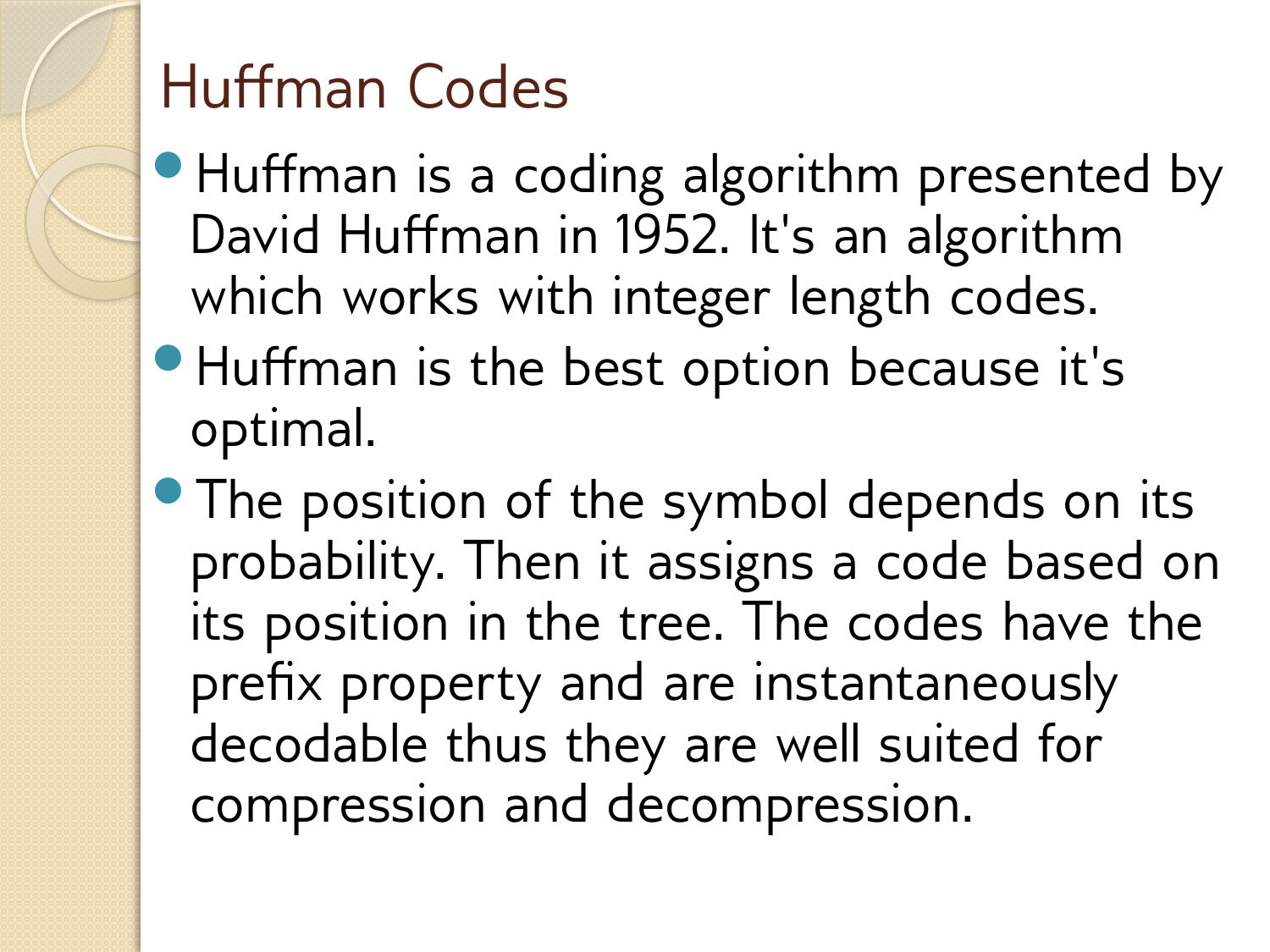

# Huffman Codes
Huffman is a coding algorithm presented by David Huffman in 1952. It's an algorithm which works with integer length codes.
Huffman is the best option because it's optimal.
The position of the symbol depends on its probability. Then it assigns a code based on its position in the tree. The codes have the prefix property and are instantaneously decodable thus they are well suited for compression and decompression.